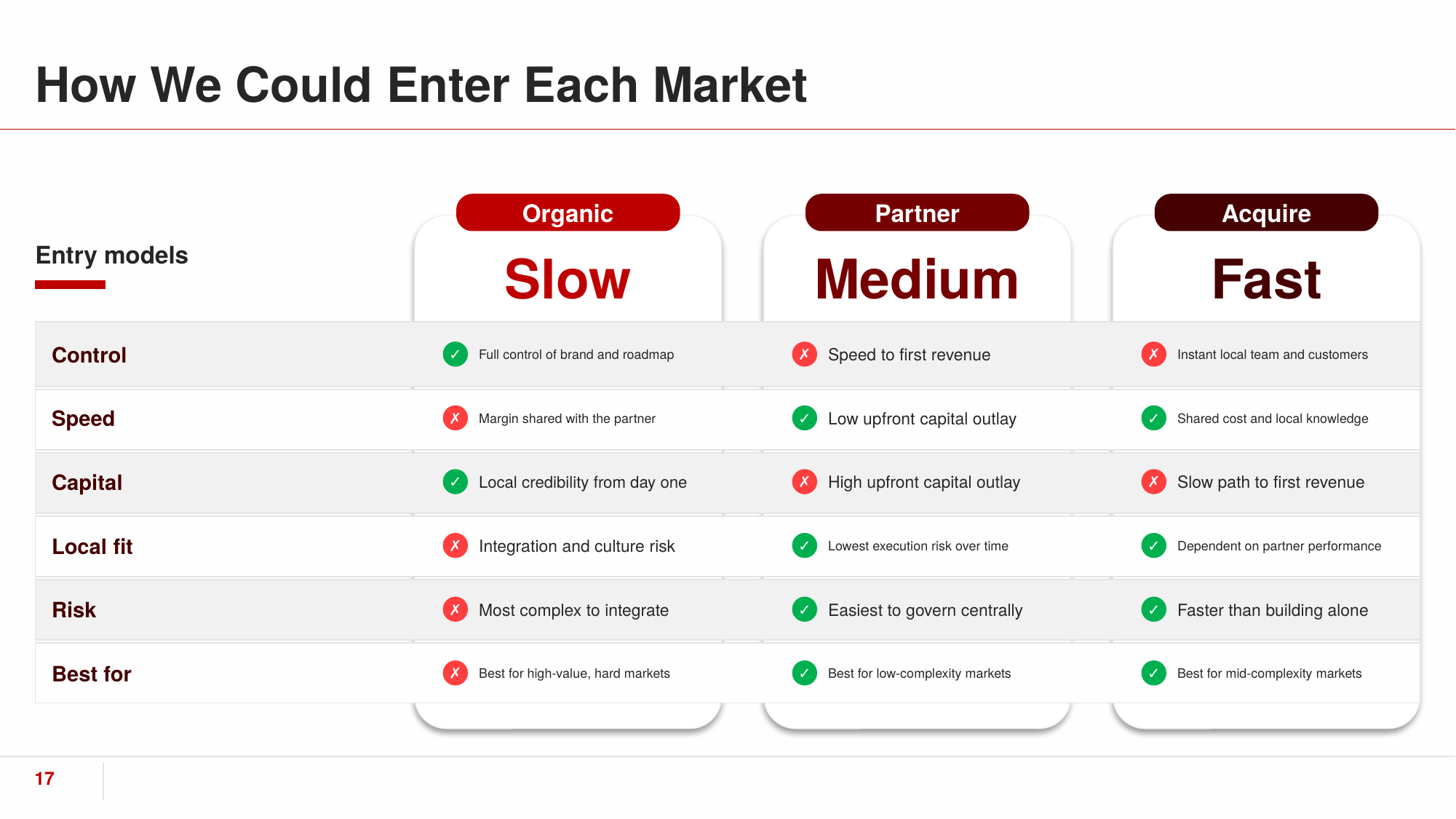

# How We Could Enter Each Market
Organic
Partner
Acquire

Entry models
Slow
Medium
Fast

Control
✓
Full control of brand and roadmap
✗
Speed to first revenue
✗
Instant local team and customers

Speed
✗
Margin shared with the partner
✓
Low upfront capital outlay
✓
Shared cost and local knowledge

Capital
✓
Local credibility from day one
✗
High upfront capital outlay
✗
Slow path to first revenue

Local fit
✗
Integration and culture risk
✓
Lowest execution risk over time
✓
Dependent on partner performance

Risk
✗
Most complex to integrate
✓
Easiest to govern centrally
✓
Faster than building alone

Best for
✗
Best for high-value, hard markets
✓
Best for low-complexity markets
✓
Best for mid-complexity markets
17